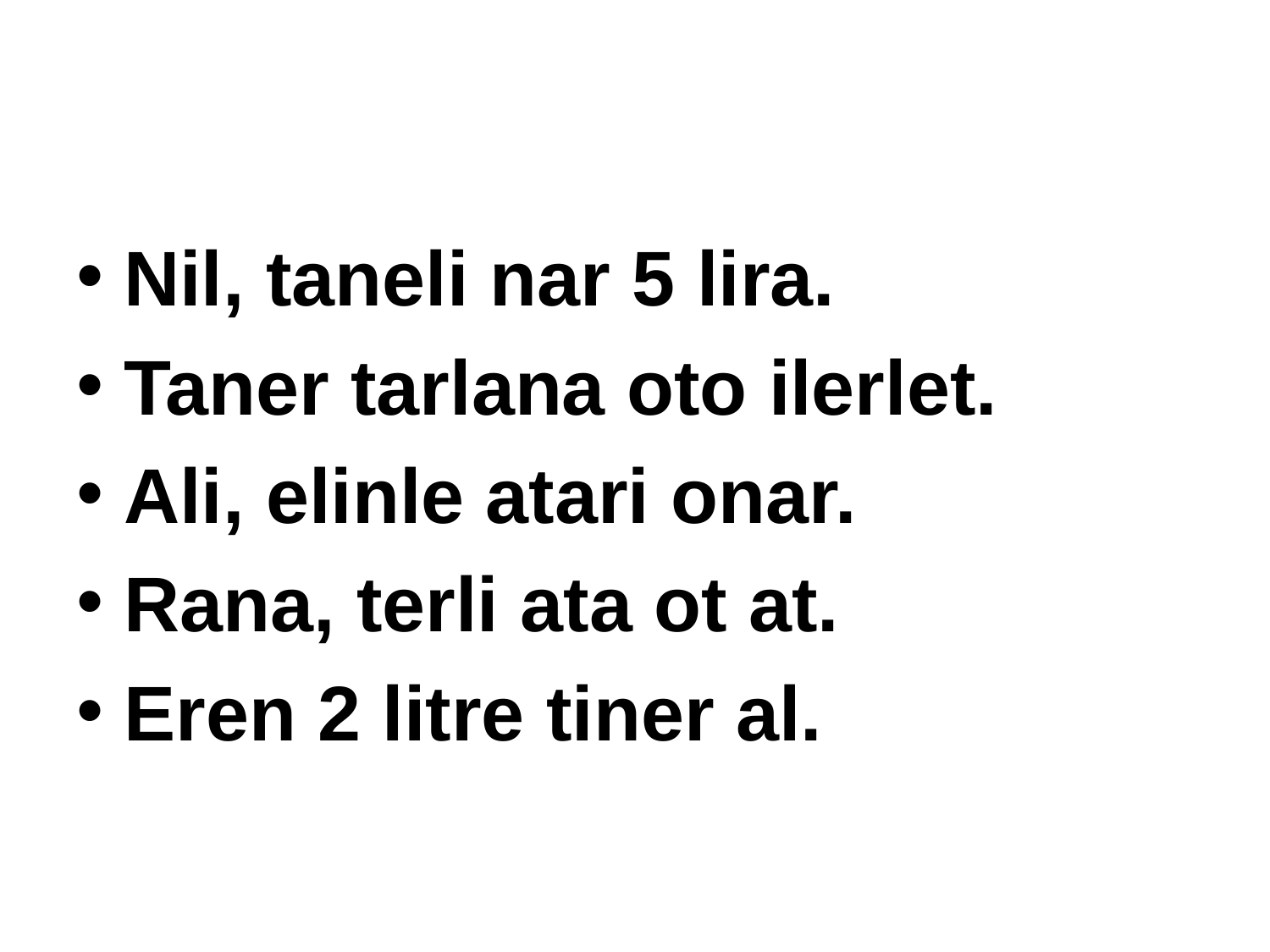

#
Nil, taneli nar 5 lira.
Taner tarlana oto ilerlet.
Ali, elinle atari onar.
Rana, terli ata ot at.
Eren 2 litre tiner al.